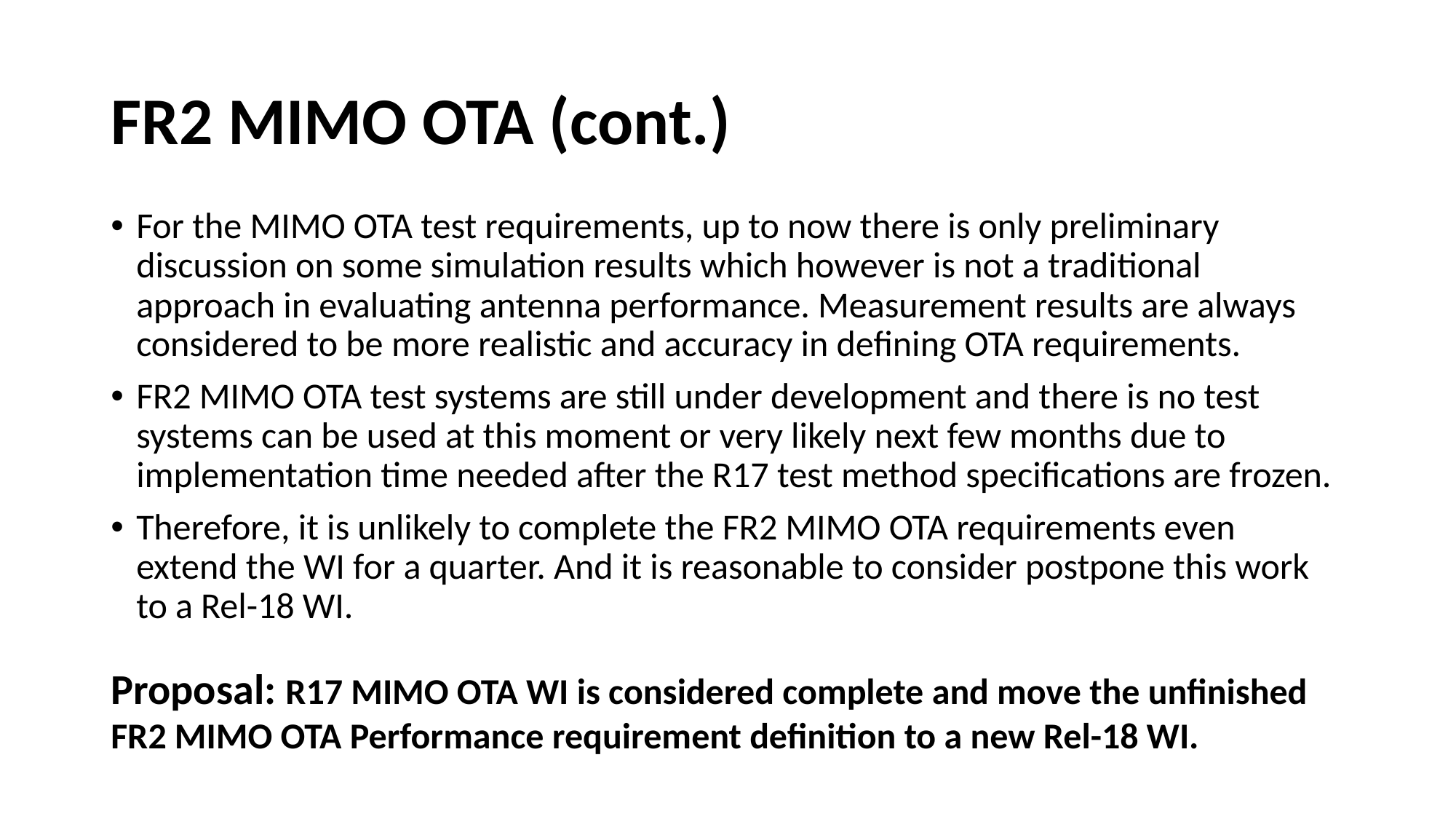

# FR2 MIMO OTA (cont.)
For the MIMO OTA test requirements, up to now there is only preliminary discussion on some simulation results which however is not a traditional approach in evaluating antenna performance. Measurement results are always considered to be more realistic and accuracy in defining OTA requirements.
FR2 MIMO OTA test systems are still under development and there is no test systems can be used at this moment or very likely next few months due to implementation time needed after the R17 test method specifications are frozen.
Therefore, it is unlikely to complete the FR2 MIMO OTA requirements even extend the WI for a quarter. And it is reasonable to consider postpone this work to a Rel-18 WI.
Proposal: R17 MIMO OTA WI is considered complete and move the unfinished FR2 MIMO OTA Performance requirement definition to a new Rel-18 WI.